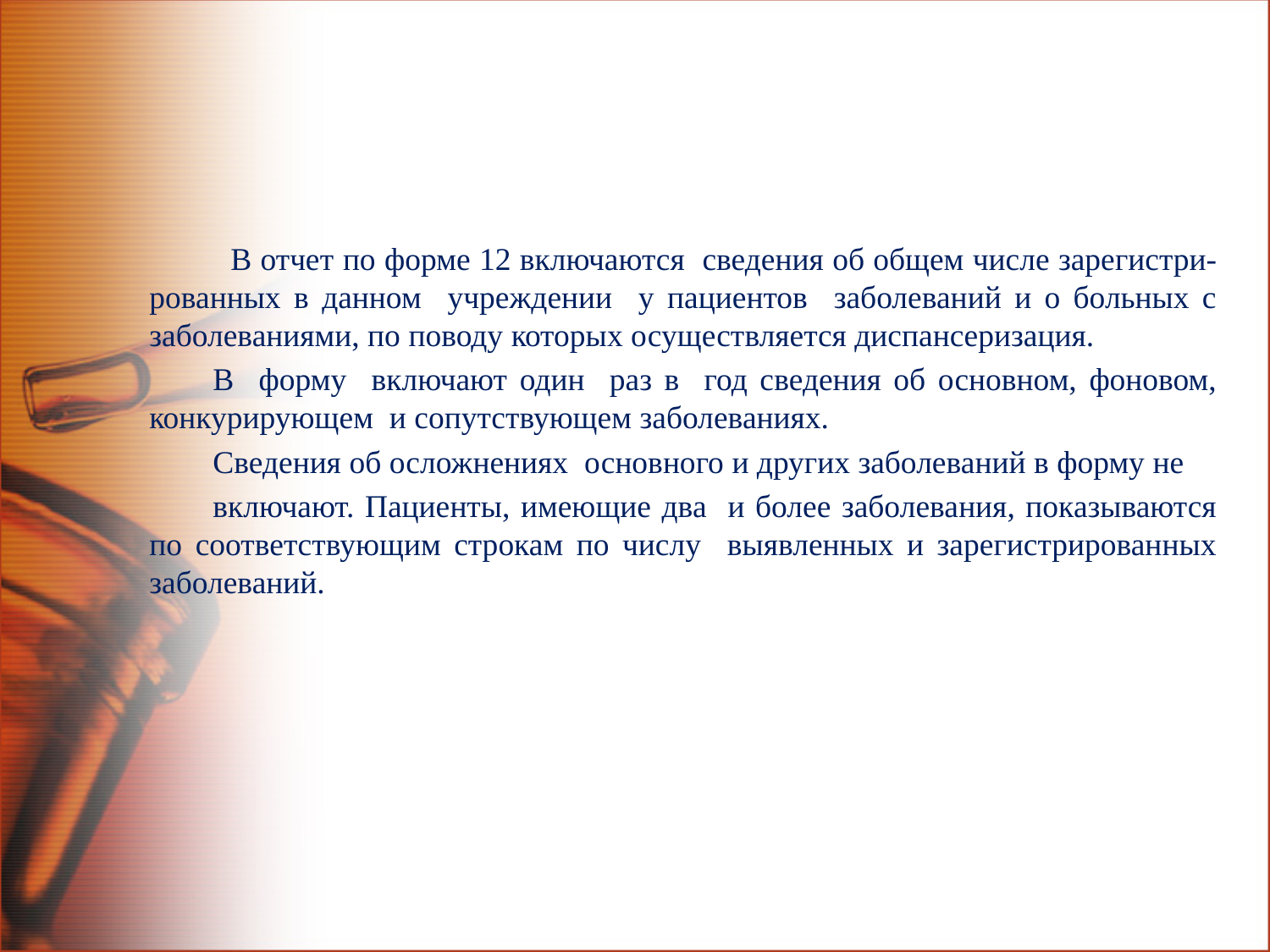

В отчет по форме 12 включаются  сведения об общем числе зарегистри-рованных в данном  учреждении  у пациентов  заболеваний и о больных с заболеваниями, по поводу которых осуществляется диспансеризация.
В  форму  включают один  раз в  год сведения об основном, фоновом, конкурирующем  и сопутствующем заболеваниях.
Сведения об осложнениях  основного и других заболеваний в форму не
включают. Пациенты, имеющие два  и более заболевания, показываются по соответствующим строкам по числу  выявленных и зарегистрированных заболеваний.